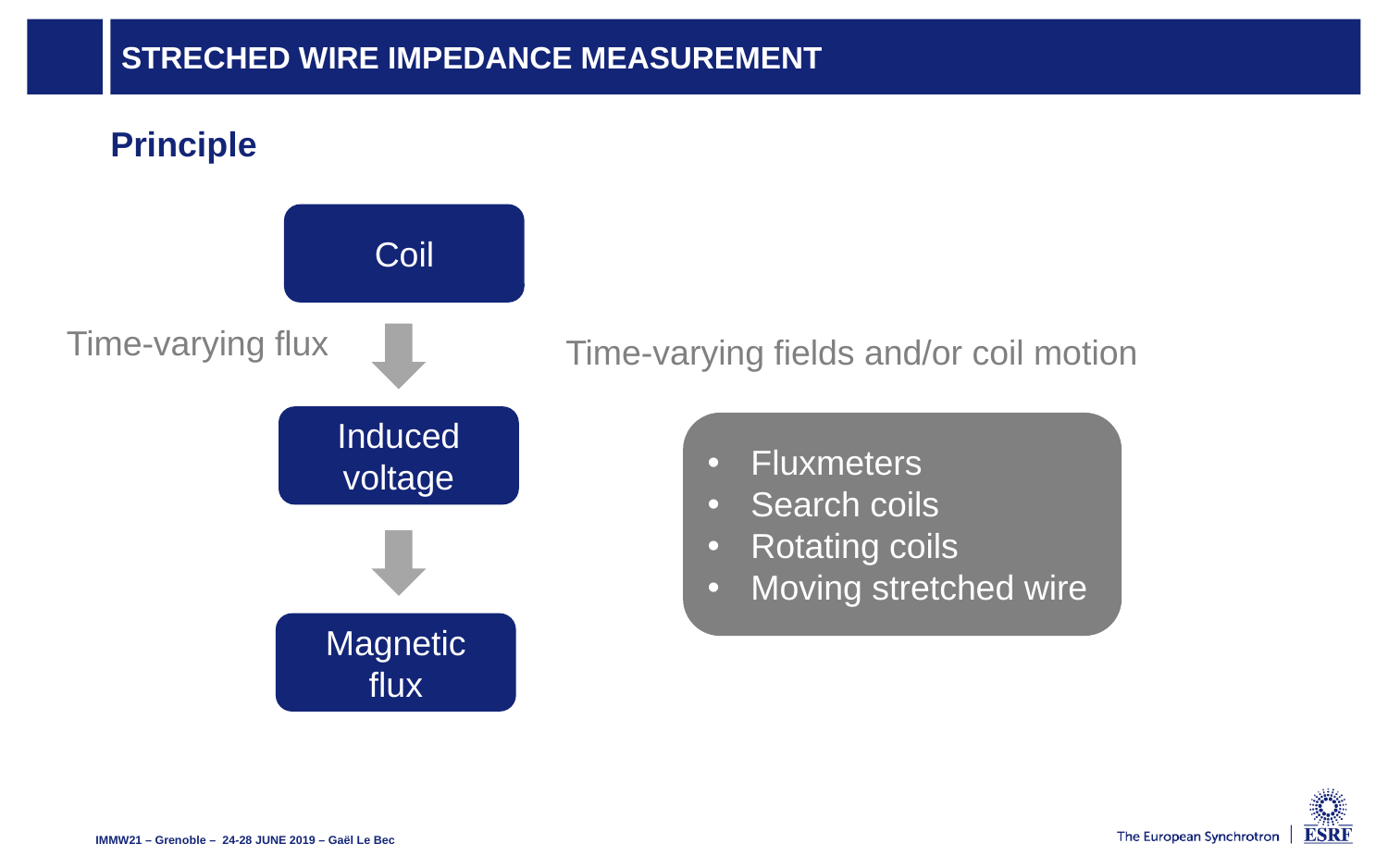

# Streched wire impedance Measurement
Principle

Coil
Time-varying flux

Time-varying fields and/or coil motion
Induced voltage
Fluxmeters
Search coils
Rotating coils
Moving stretched wire

Magnetic flux
IMMW21 – Grenoble –  24-28 JUNE 2019 – Gaël Le Bec